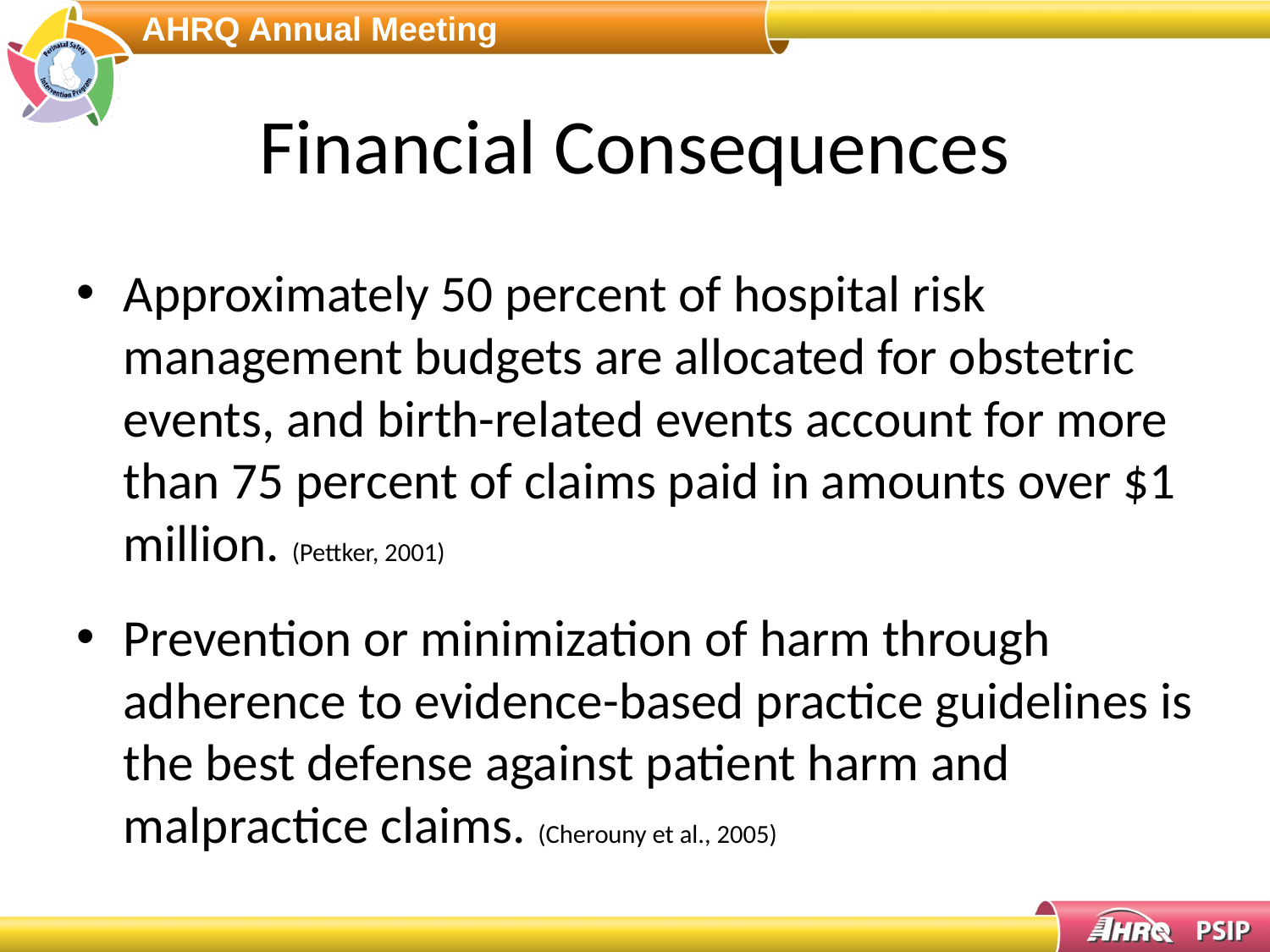

# Financial Consequences
Approximately 50 percent of hospital risk management budgets are allocated for obstetric events, and birth-related events account for more than 75 percent of claims paid in amounts over $1 million. (Pettker, 2001)

Prevention or minimization of harm through adherence to evidence-based practice guidelines is the best defense against patient harm and malpractice claims. (Cherouny et al., 2005)